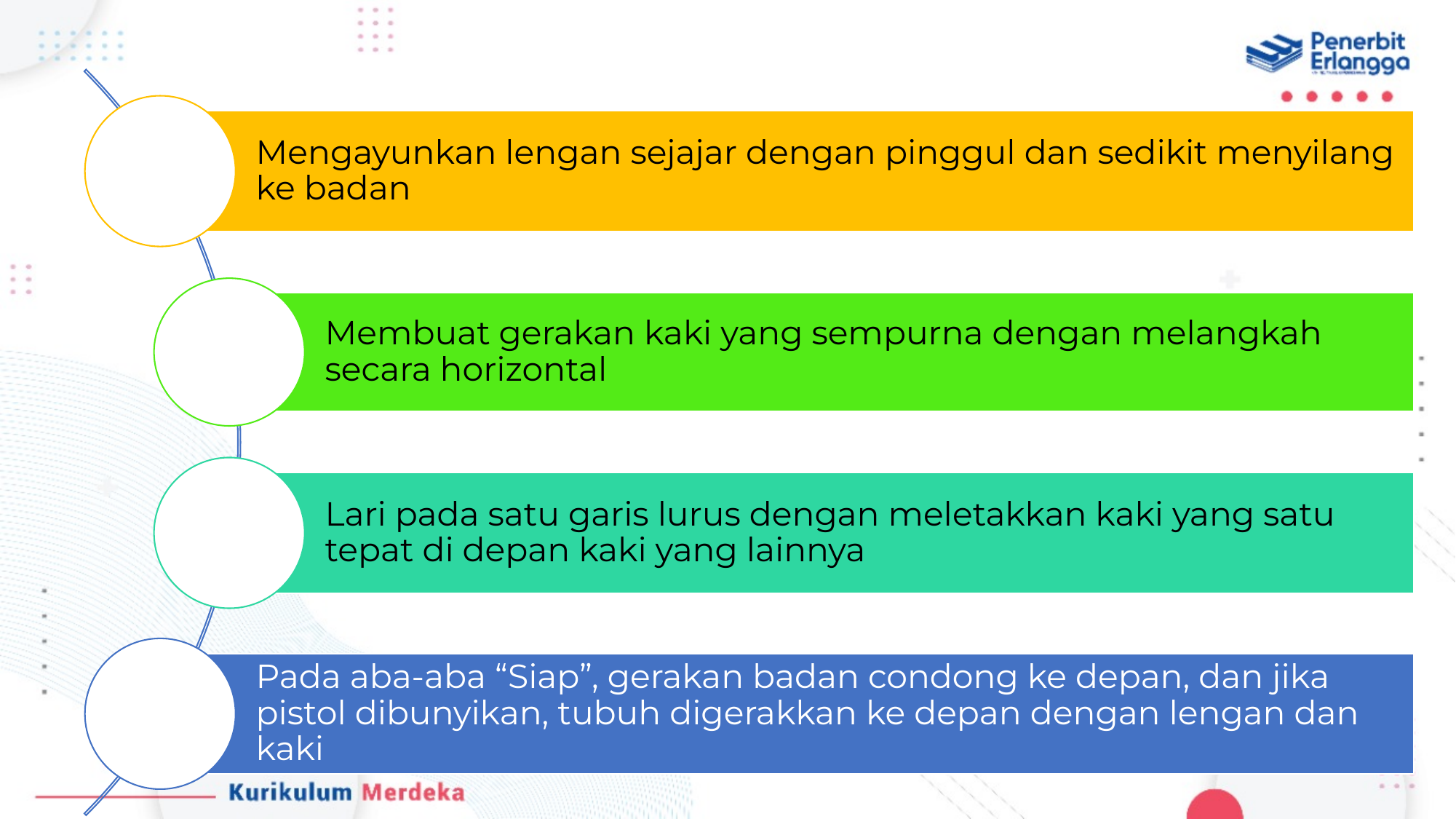

Mengayunkan lengan sejajar dengan pinggul dan sedikit menyilang ke badan
Membuat gerakan kaki yang sempurna dengan melangkah secara horizontal
Lari pada satu garis lurus dengan meletakkan kaki yang satu tepat di depan kaki yang lainnya
Pada aba-aba “Siap”, gerakan badan condong ke depan, dan jika pistol dibunyikan, tubuh digerakkan ke depan dengan lengan dan kaki